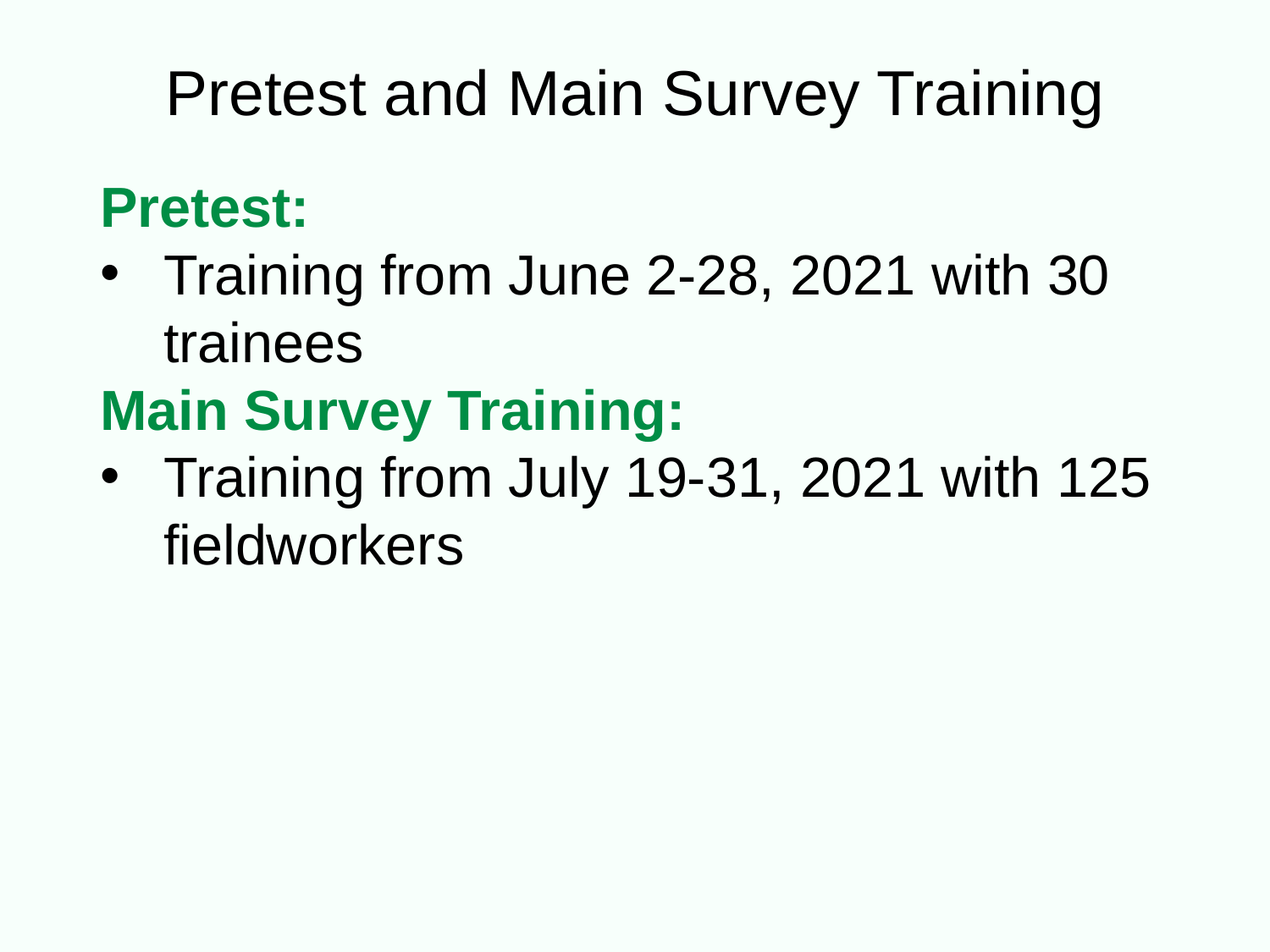

# Pretest and Main Survey Training
Pretest:
Training from June 2-28, 2021 with 30 trainees
Main Survey Training:
Training from July 19-31, 2021 with 125 fieldworkers